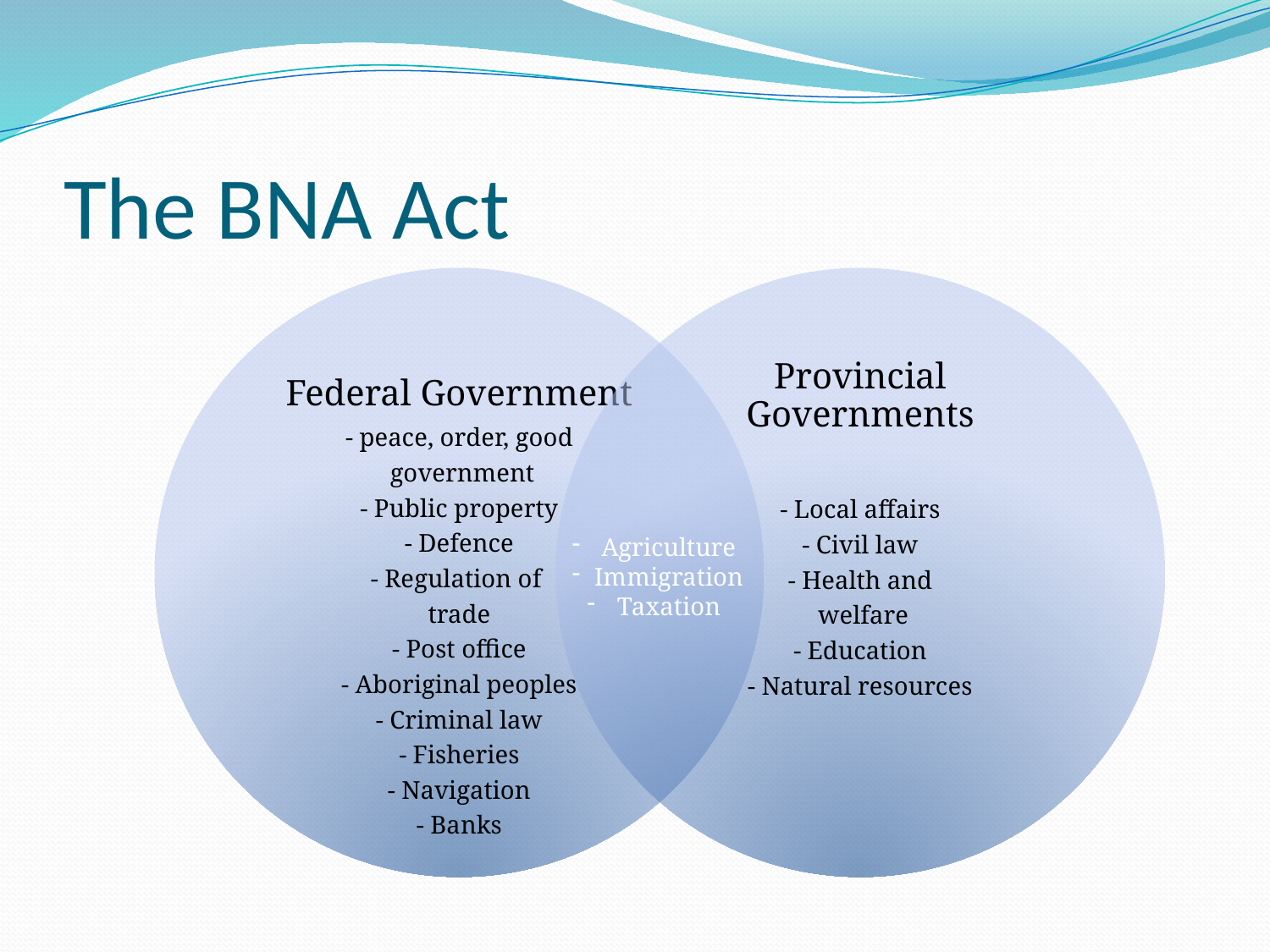

# The BNA Act

Federal Government
- peace, order, good
 government
- Public property
- Defence
- Regulation of
trade
- Post office
- Aboriginal peoples
- Criminal law
- Fisheries
- Navigation
- Banks

Provincial Governments

- Local affairs
- Civil law
- Health and
 welfare
- Education
- Natural resources

Agriculture
Immigration
Taxation